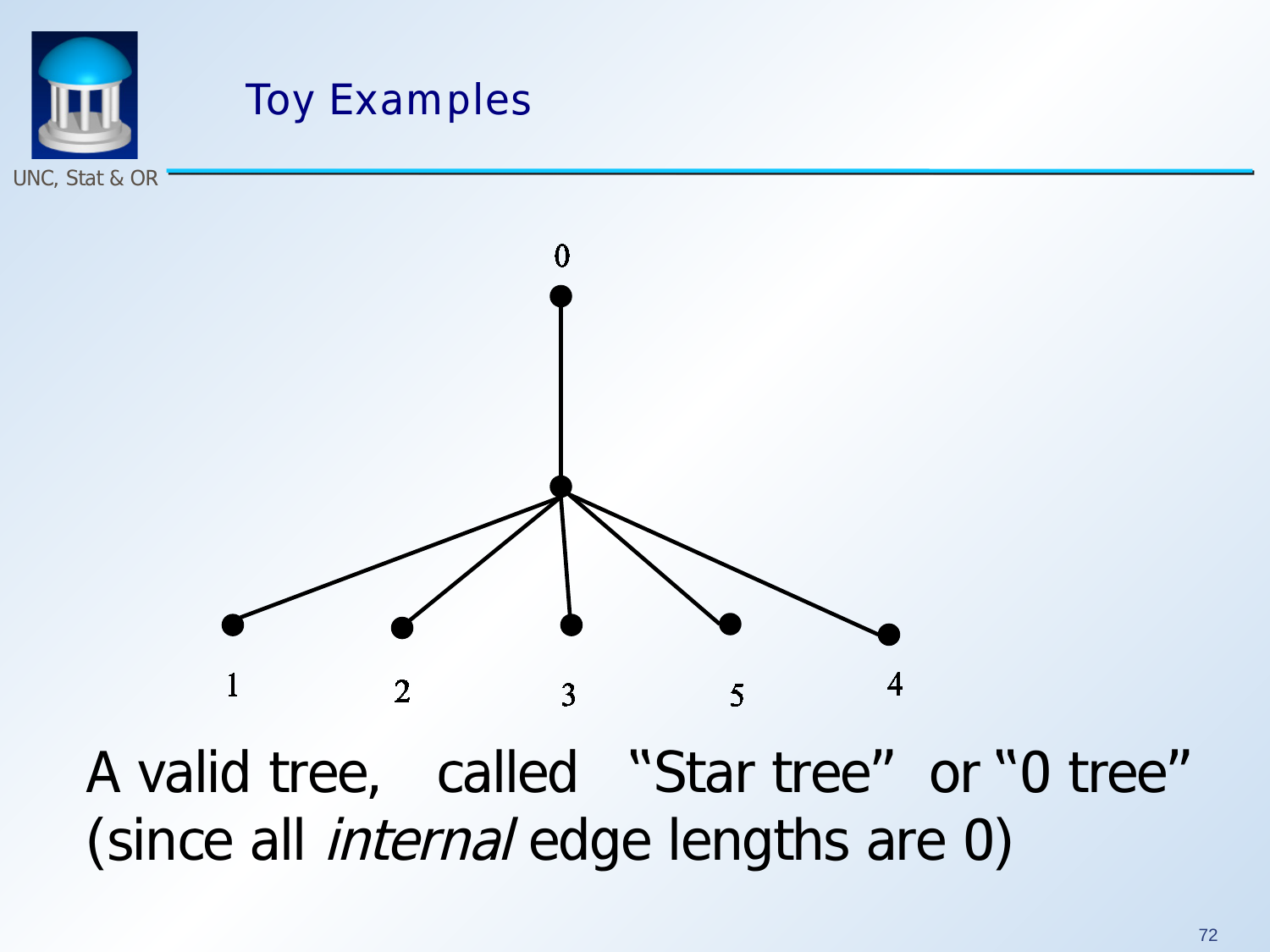

# Toy Examples

A valid tree,   called   “Star tree”  or “0 tree”  (since all internal edge lengths are 0)